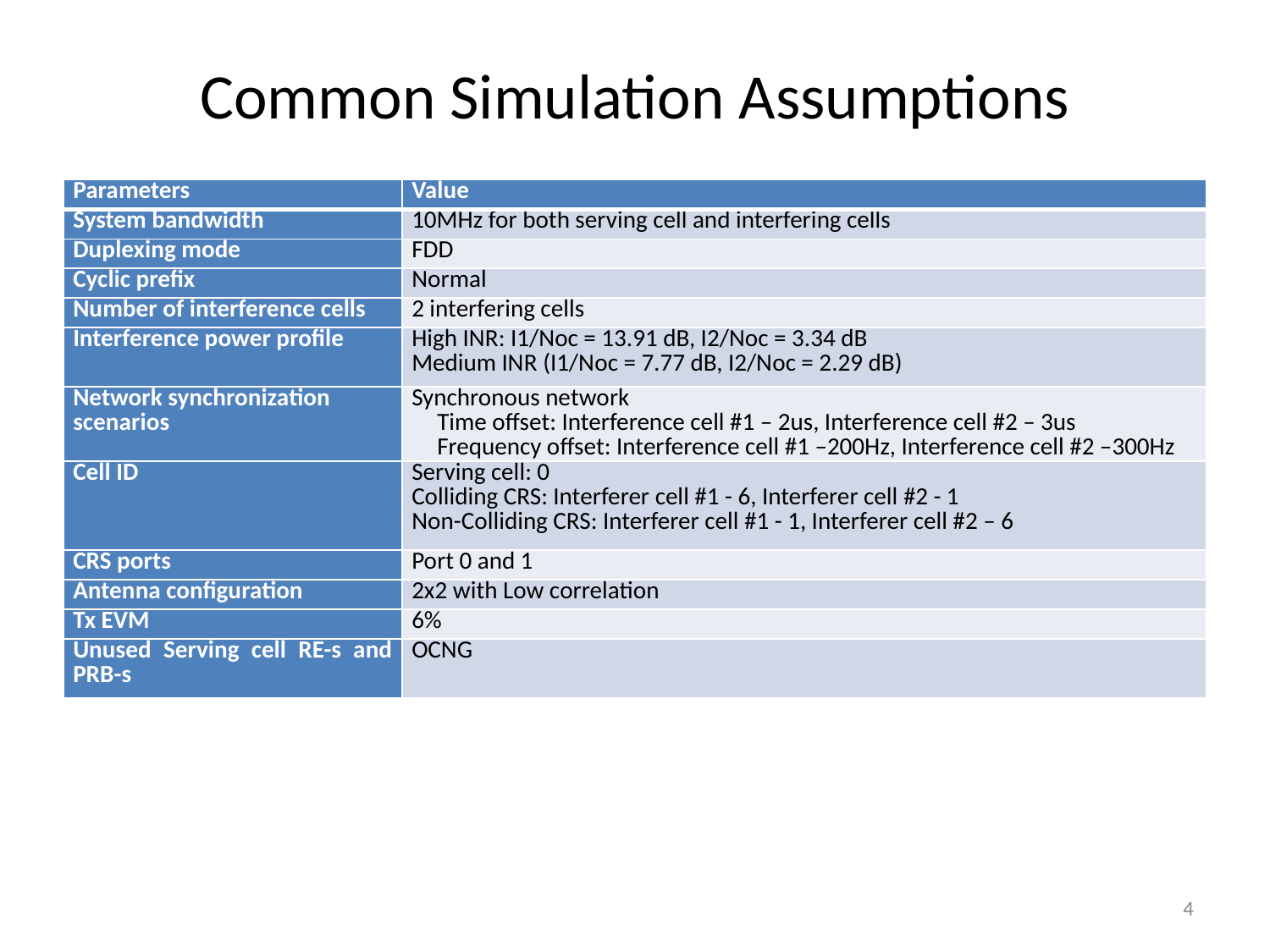

# Common Simulation Assumptions
| Parameters | Value |
| --- | --- |
| System bandwidth | 10MHz for both serving cell and interfering cells |
| Duplexing mode | FDD |
| Cyclic prefix | Normal |
| Number of interference cells | 2 interfering cells |
| Interference power profile | High INR: I1/Noc = 13.91 dB, I2/Noc = 3.34 dB Medium INR (I1/Noc = 7.77 dB, I2/Noc = 2.29 dB) |
| Network synchronization scenarios | Synchronous network Time offset: Interference cell #1 – 2us, Interference cell #2 – 3us Frequency offset: Interference cell #1 –200Hz, Interference cell #2 –300Hz |
| Cell ID | Serving cell: 0 Colliding CRS: Interferer cell #1 - 6, Interferer cell #2 - 1 Non-Colliding CRS: Interferer cell #1 - 1, Interferer cell #2 – 6 |
| CRS ports | Port 0 and 1 |
| Antenna configuration | 2x2 with Low correlation |
| Tx EVM | 6% |
| Unused Serving cell RE-s and PRB-s | OCNG |
4